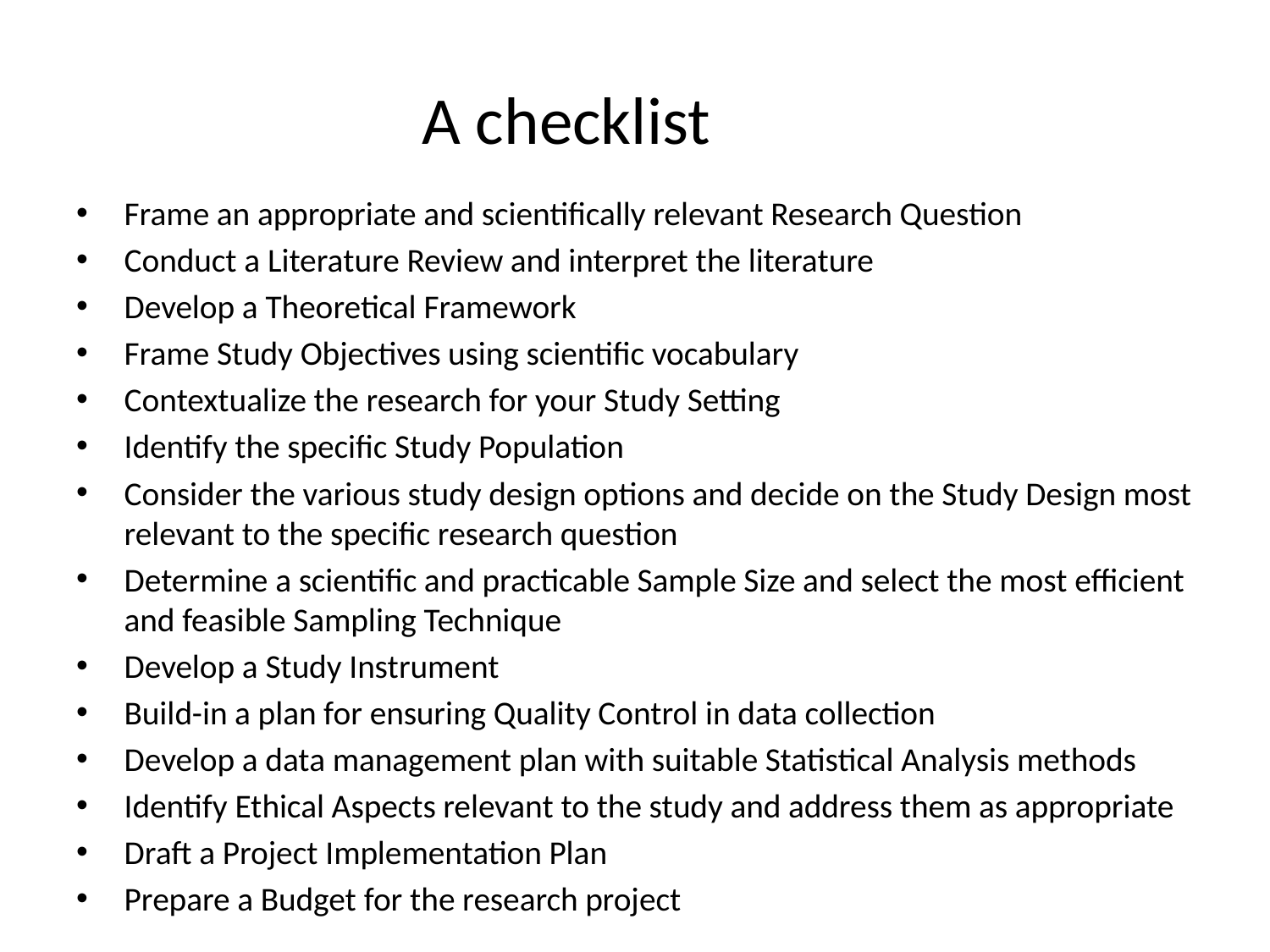

# A checklist
Frame an appropriate and scientifically relevant Research Question
Conduct a Literature Review and interpret the literature
Develop a Theoretical Framework
Frame Study Objectives using scientific vocabulary
Contextualize the research for your Study Setting
Identify the specific Study Population
Consider the various study design options and decide on the Study Design most relevant to the specific research question
Determine a scientific and practicable Sample Size and select the most efficient and feasible Sampling Technique
Develop a Study Instrument
Build-in a plan for ensuring Quality Control in data collection
Develop a data management plan with suitable Statistical Analysis methods
Identify Ethical Aspects relevant to the study and address them as appropriate
Draft a Project Implementation Plan
Prepare a Budget for the research project